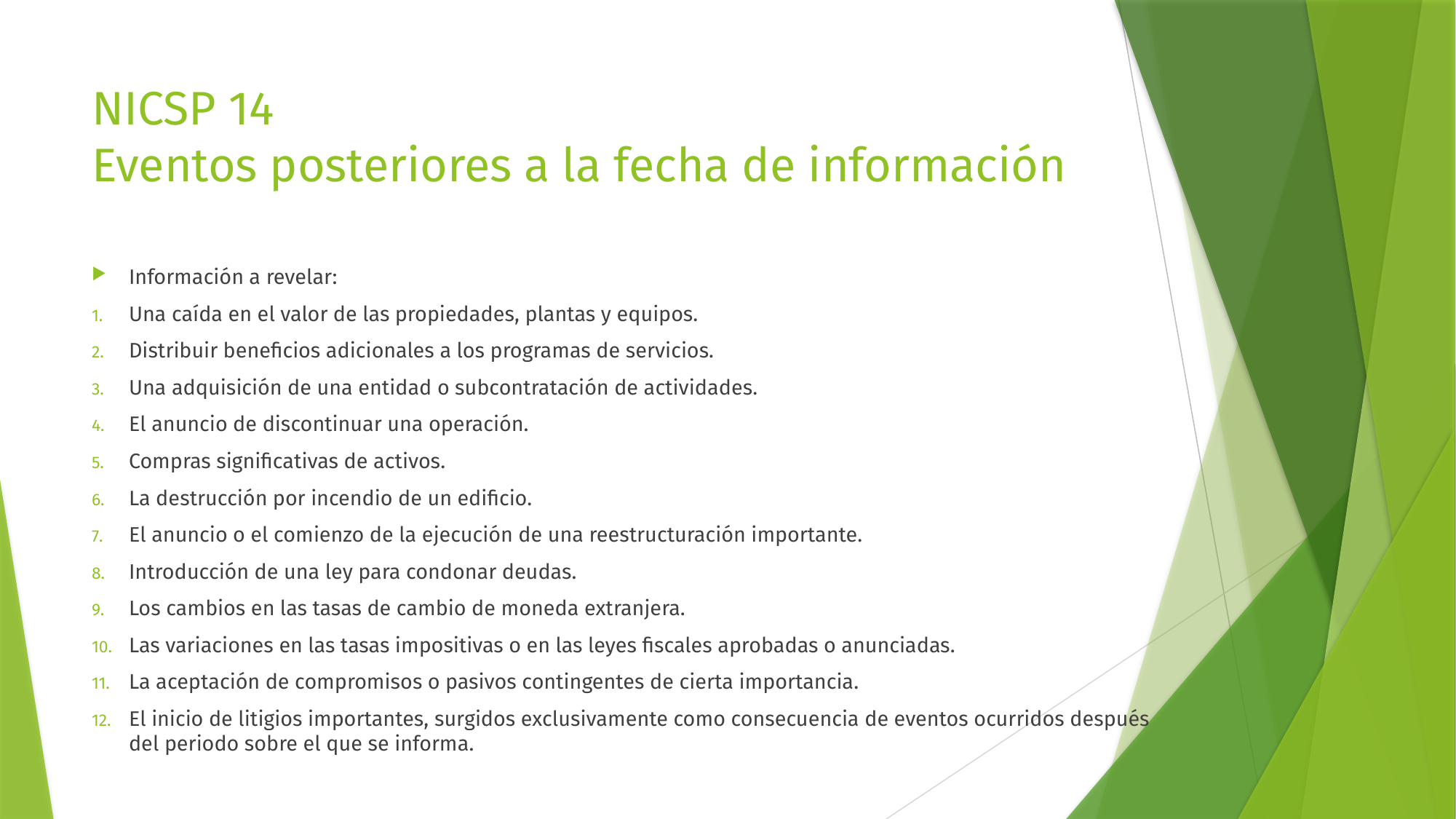

# NICSP 14 Eventos posteriores a la fecha de información
Información a revelar:
Una caída en el valor de las propiedades, plantas y equipos.
Distribuir beneficios adicionales a los programas de servicios.
Una adquisición de una entidad o subcontratación de actividades.
El anuncio de discontinuar una operación.
Compras significativas de activos.
La destrucción por incendio de un edificio.
El anuncio o el comienzo de la ejecución de una reestructuración importante.
Introducción de una ley para condonar deudas.
Los cambios en las tasas de cambio de moneda extranjera.
Las variaciones en las tasas impositivas o en las leyes fiscales aprobadas o anunciadas.
La aceptación de compromisos o pasivos contingentes de cierta importancia.
El inicio de litigios importantes, surgidos exclusivamente como consecuencia de eventos ocurridos después del periodo sobre el que se informa.